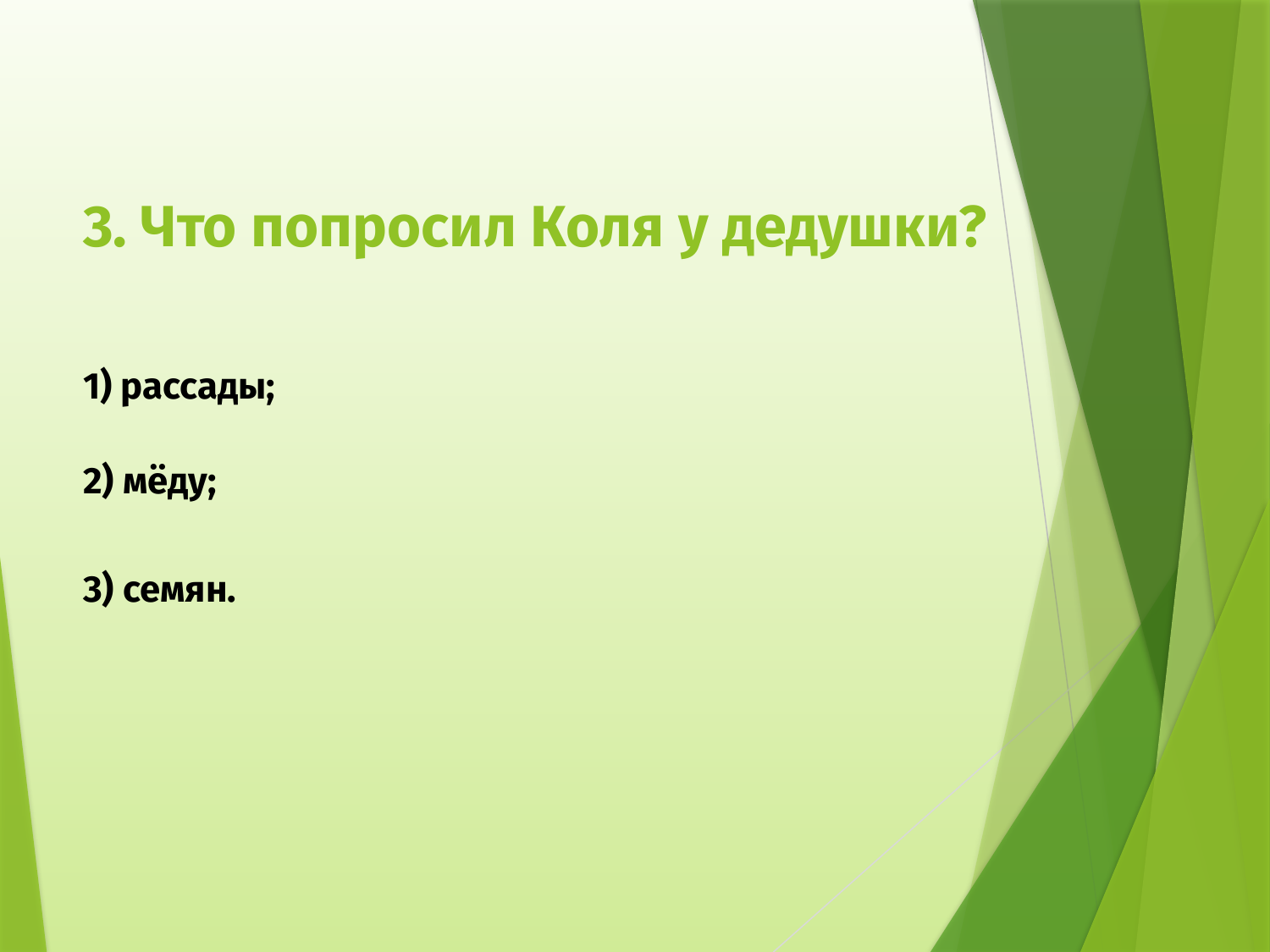

# 3. Что попросил Коля у дедушки?
1) рассады;
2) мёду;
3) семян.